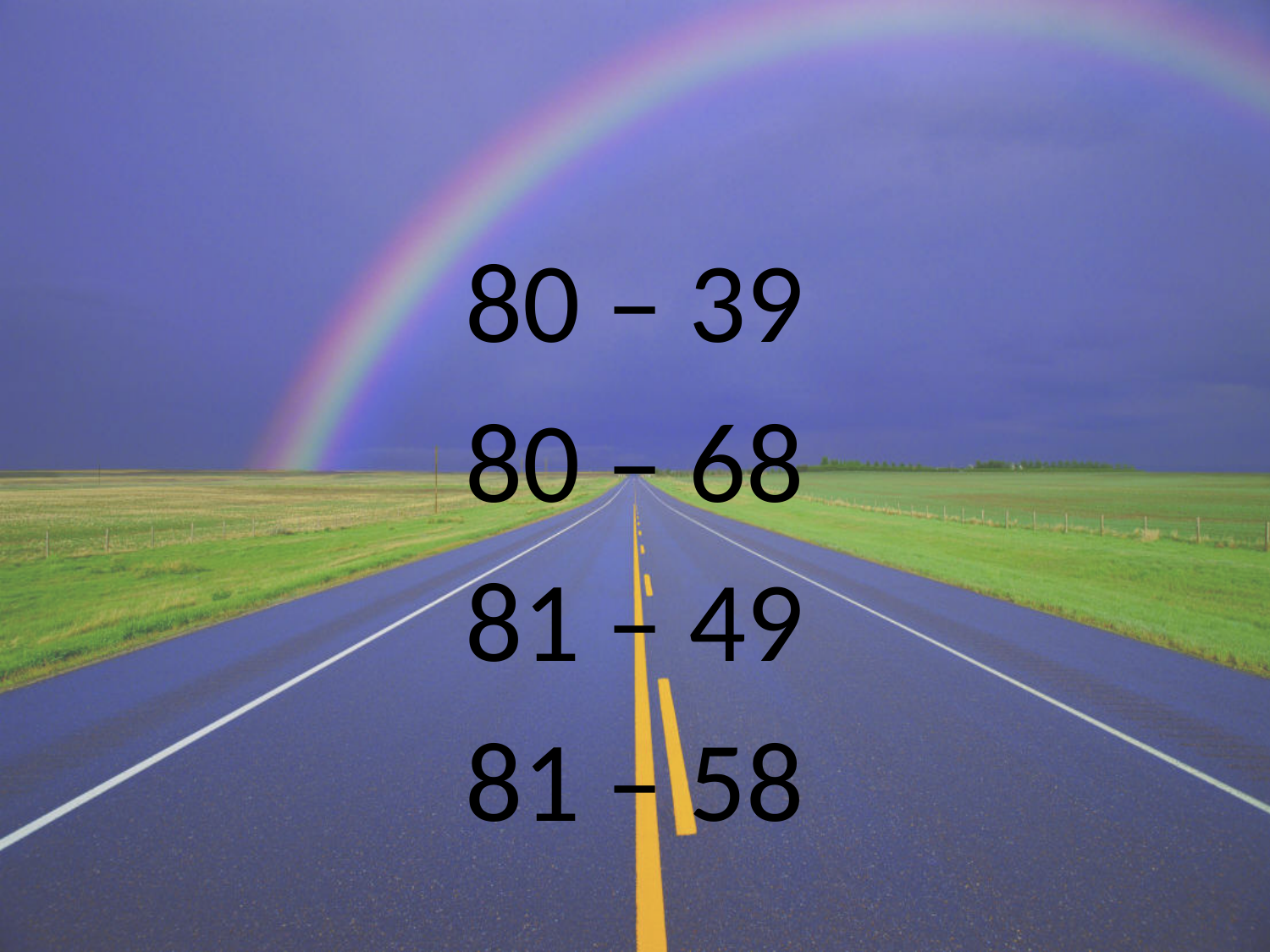

80 – 39
80 – 68
81 – 49
81 – 58